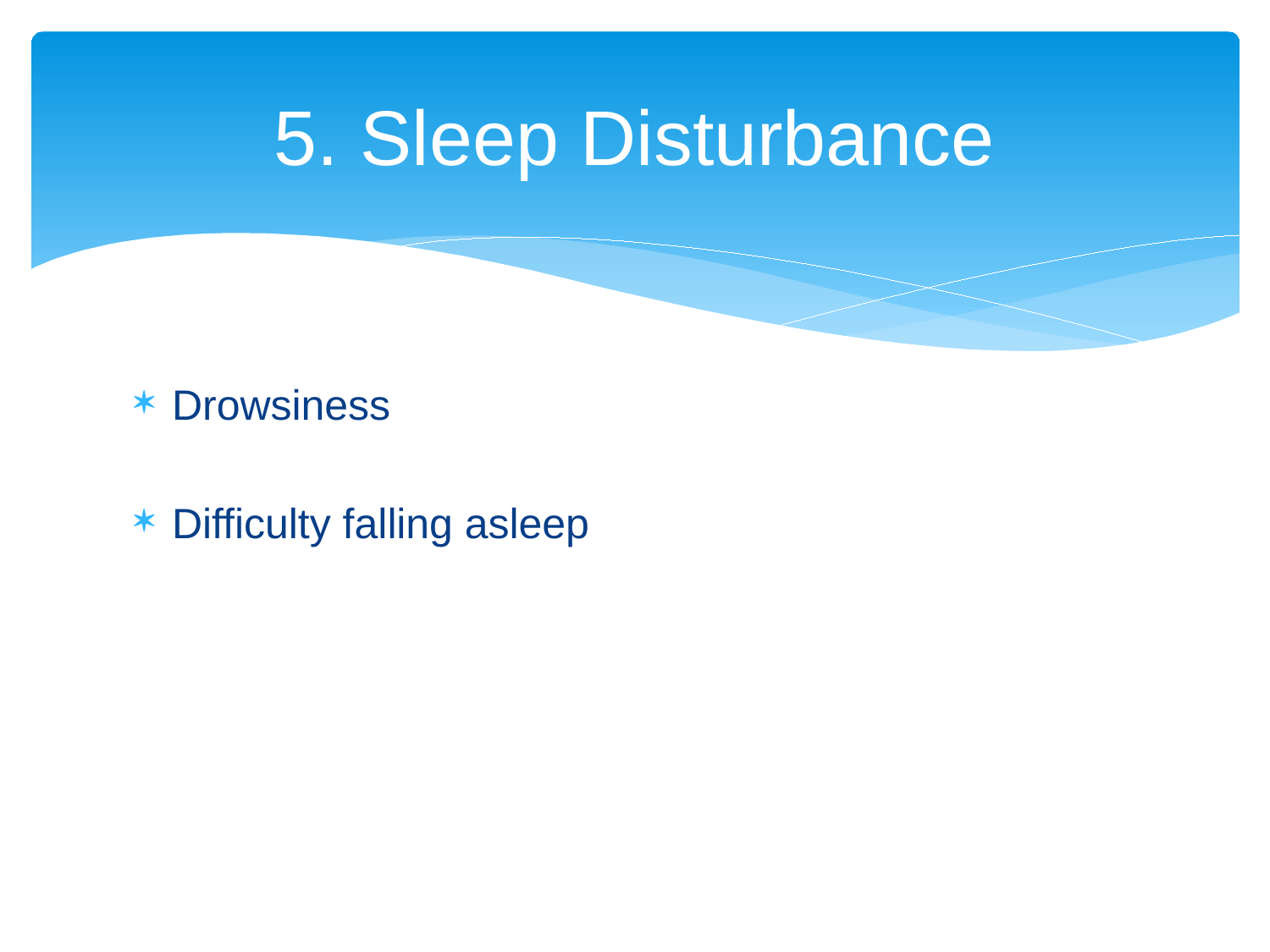

# 5. Sleep Disturbance
Drowsiness

Difficulty falling asleep